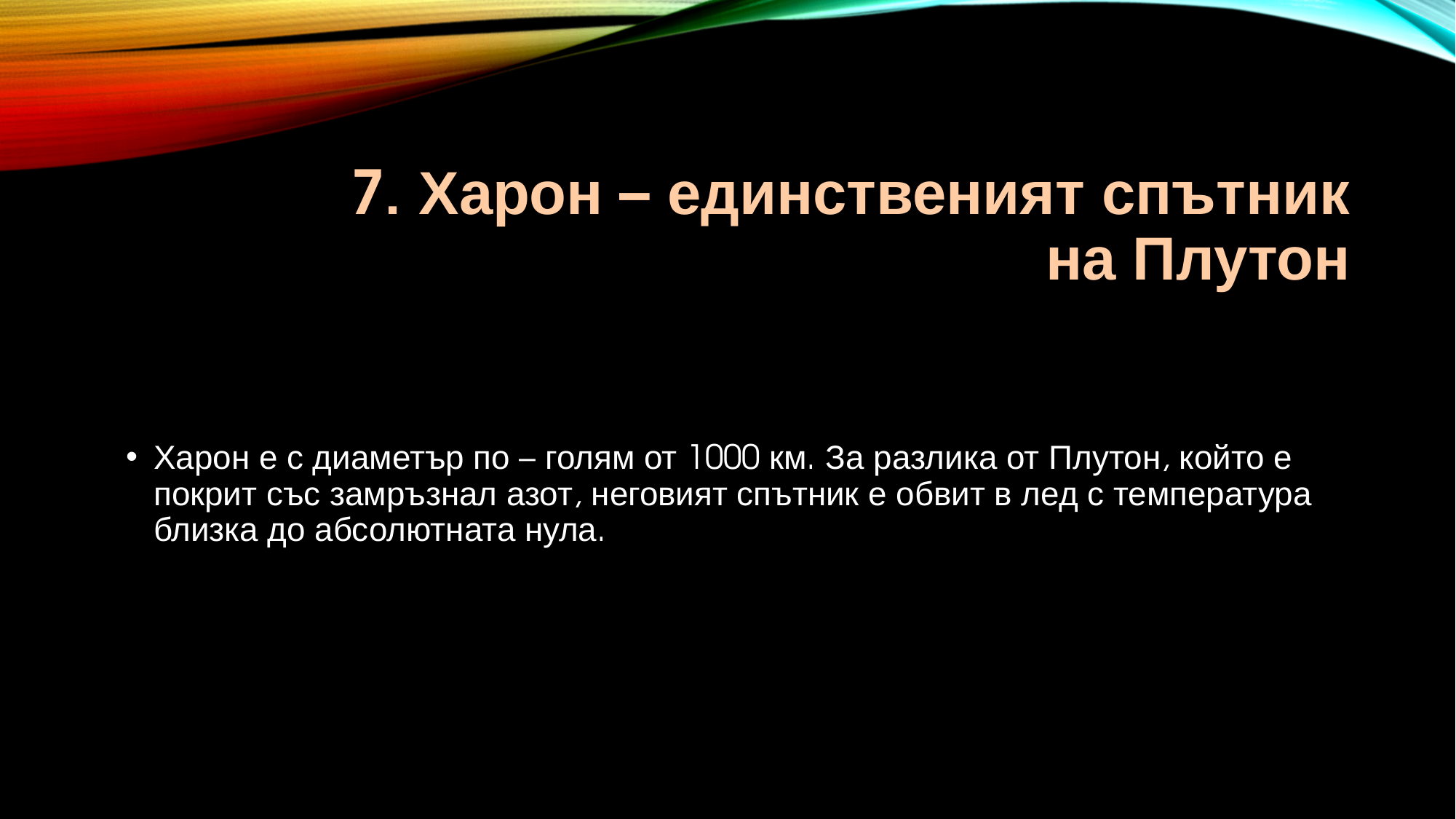

# 7. Харон – единственият спътник на Плутон
Харон е с диаметър по – голям от 1000 км. За разлика от Плутон, който е покрит със замръзнал азот, неговият спътник е обвит в лед с температура близка до абсолютната нула.